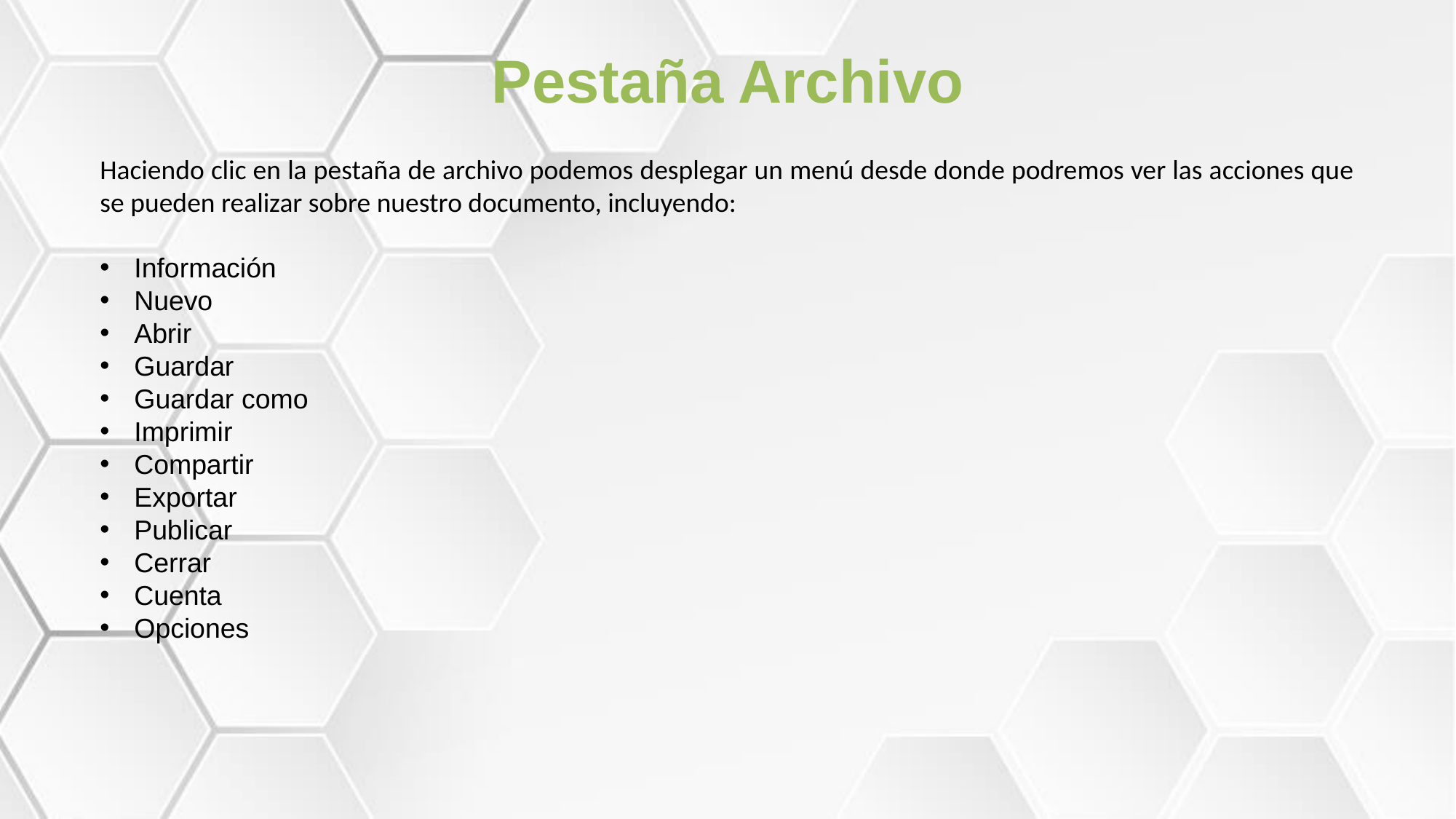

# Pestaña Archivo
Haciendo clic en la pestaña de archivo podemos desplegar un menú desde donde podremos ver las acciones que se pueden realizar sobre nuestro documento, incluyendo:

Información
Nuevo
Abrir
Guardar
Guardar como
Imprimir
Compartir
Exportar
Publicar
Cerrar
Cuenta
Opciones